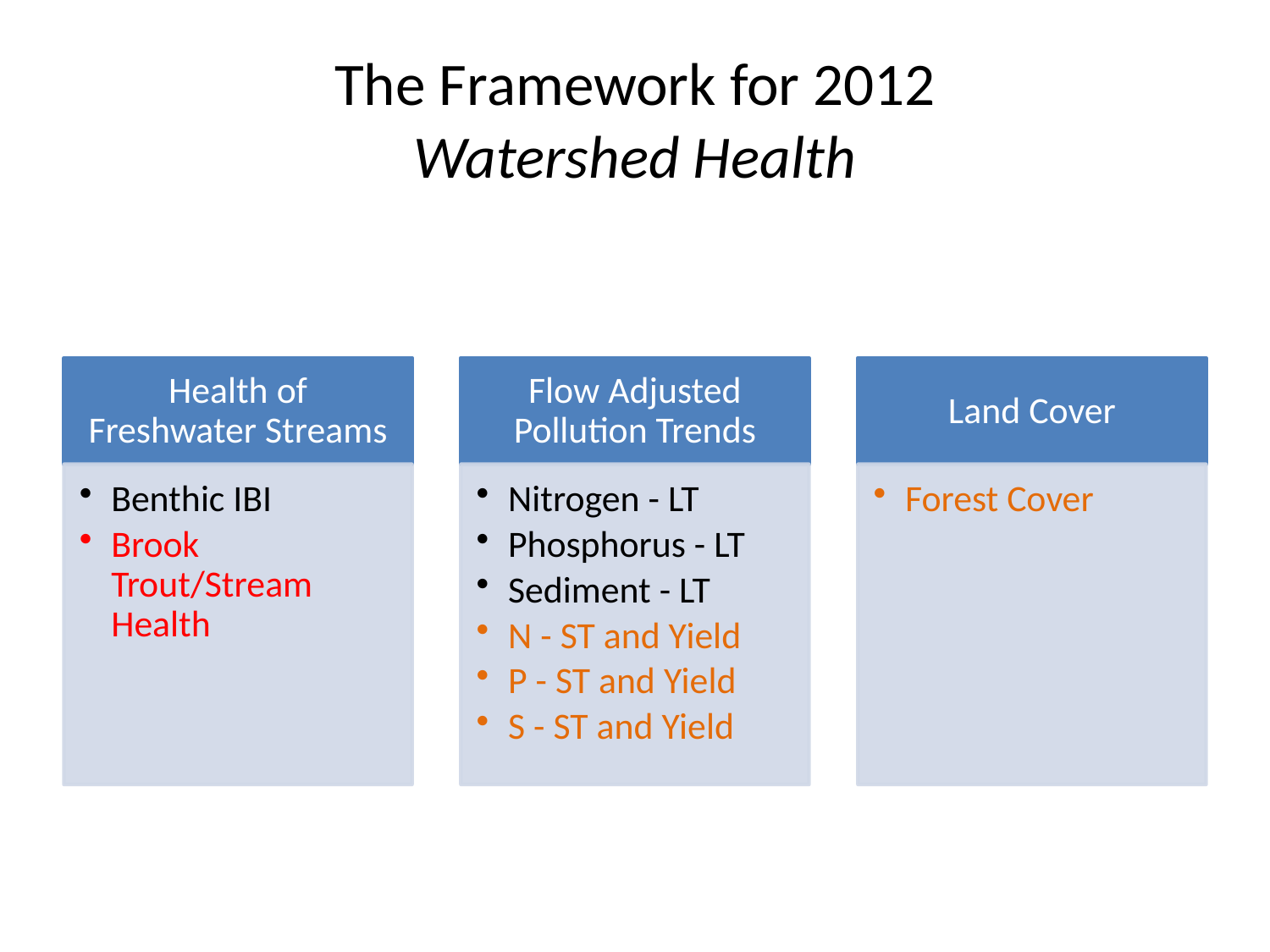

# The Framework for 2012 Watershed Health
Health of Freshwater Streams
Benthic IBI
Brook Trout/Stream Health
Flow Adjusted Pollution Trends
Nitrogen - LT
Phosphorus - LT
Sediment - LT
N - ST and Yield
P - ST and Yield
S - ST and Yield
Land Cover
Forest Cover